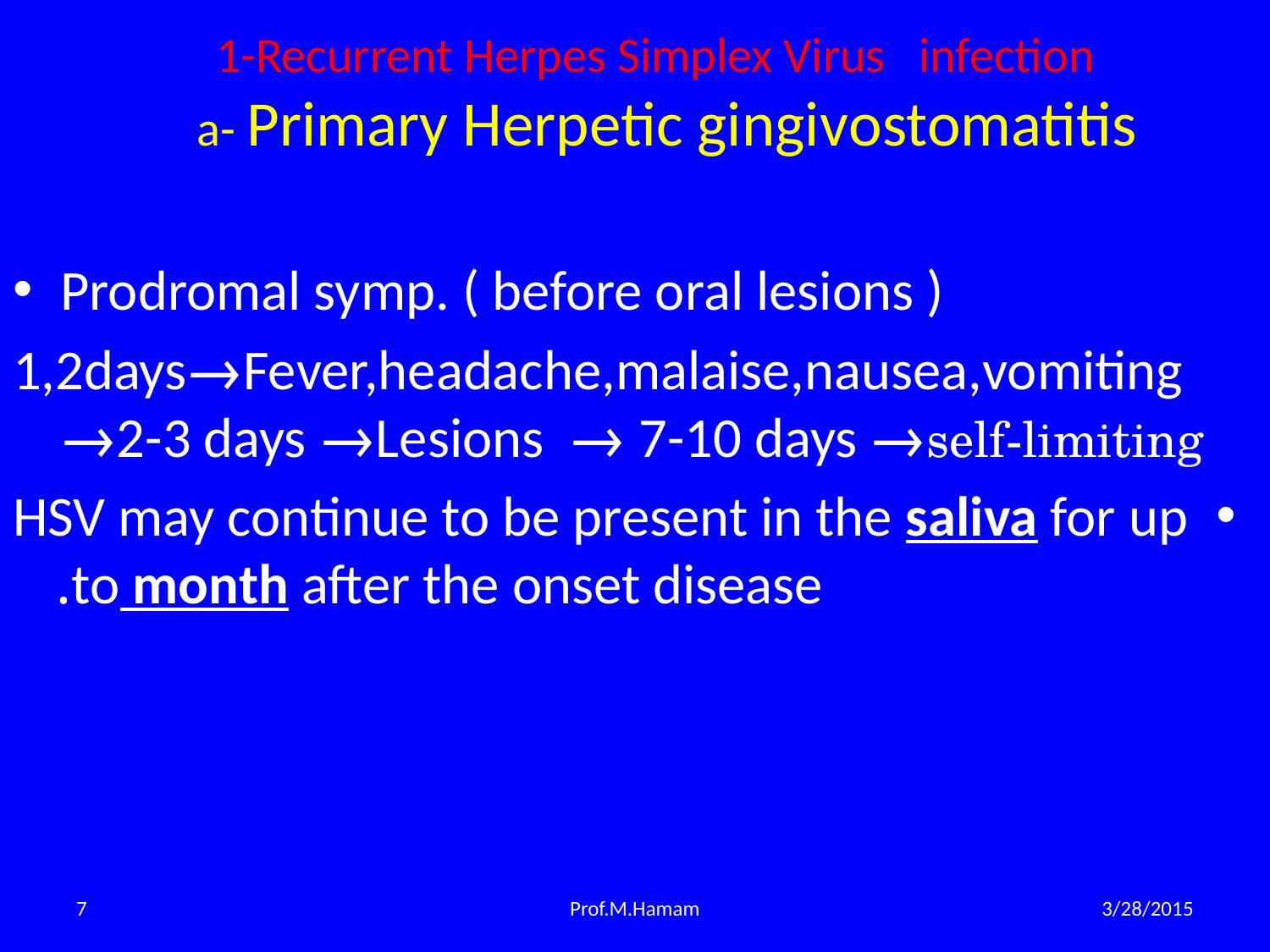

# 1-Recurrent Herpes Simplex Virus   infection a- Primary Herpetic gingivostomatitis
Prodromal symp. ( before oral lesions )
1,2days→Fever,headache,malaise,nausea,vomiting   →2-3 days →Lesions  → 7-10 days →self-limiting
HSV may continue to be present in the saliva for up to month after the onset disease.

7
Prof.M.Hamam
3/28/2015